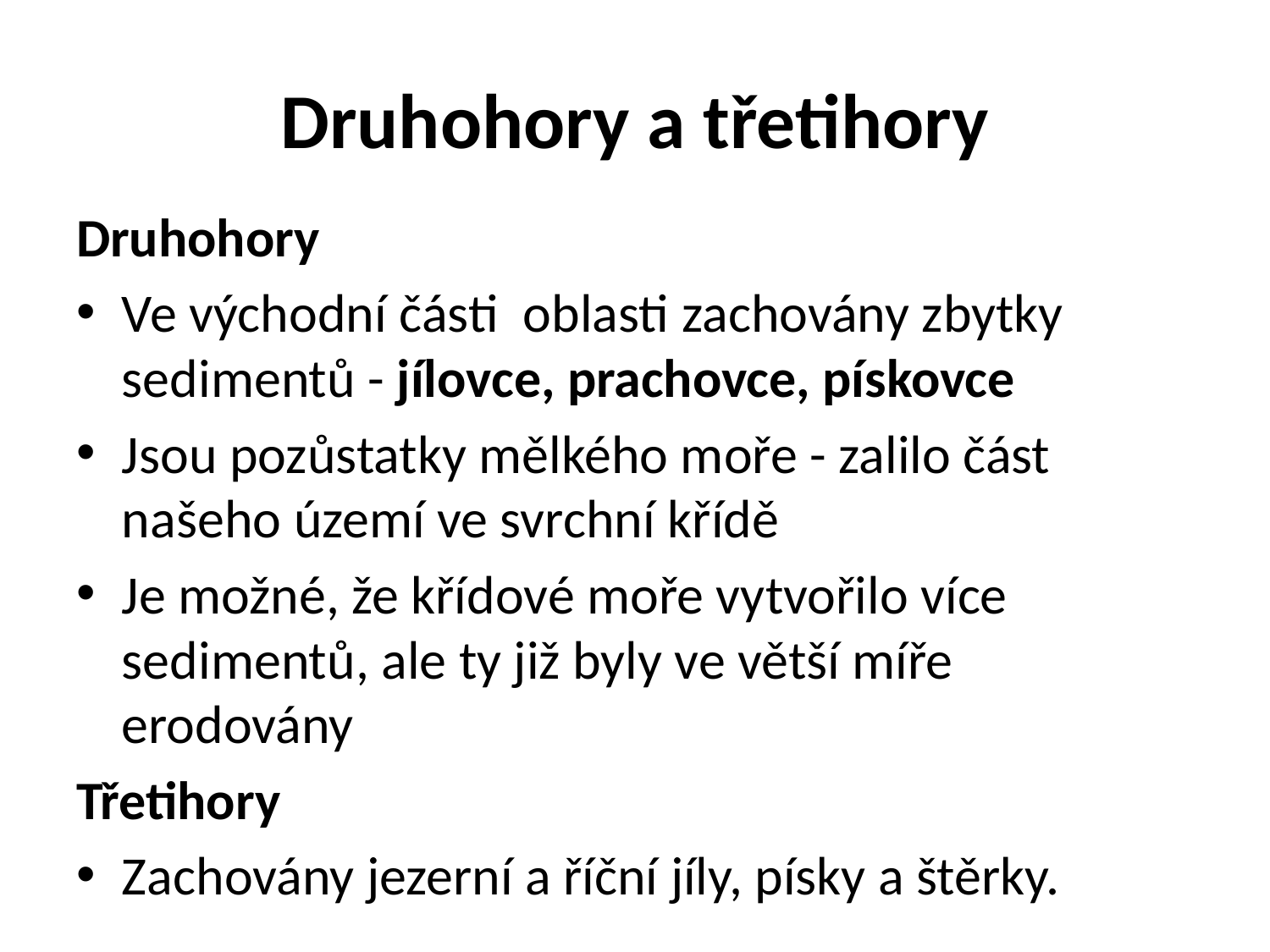

# Druhohory a třetihory
Druhohory
Ve východní části  oblasti zachovány zbytky sedimentů - jílovce, prachovce, pískovce
Jsou pozůstatky mělkého moře - zalilo část našeho území ve svrchní křídě
Je možné, že křídové moře vytvořilo více sedimentů, ale ty již byly ve větší míře erodovány
Třetihory
Zachovány jezerní a říční jíly, písky a štěrky.